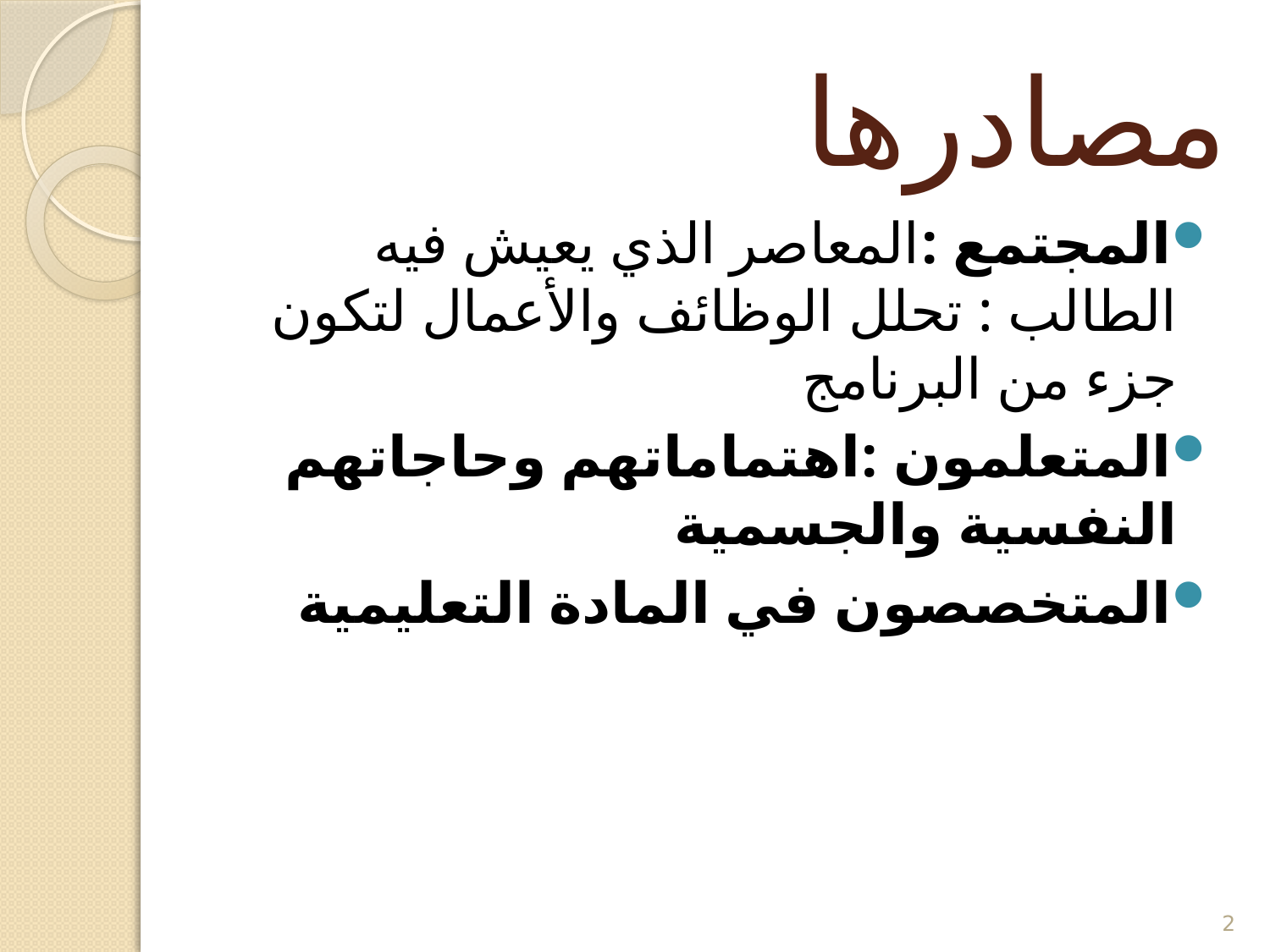

# مصادرها
المجتمع :المعاصر الذي يعيش فيه الطالب : تحلل الوظائف والأعمال لتكون جزء من البرنامج
المتعلمون :اهتماماتهم وحاجاتهم النفسية والجسمية
المتخصصون في المادة التعليمية
2